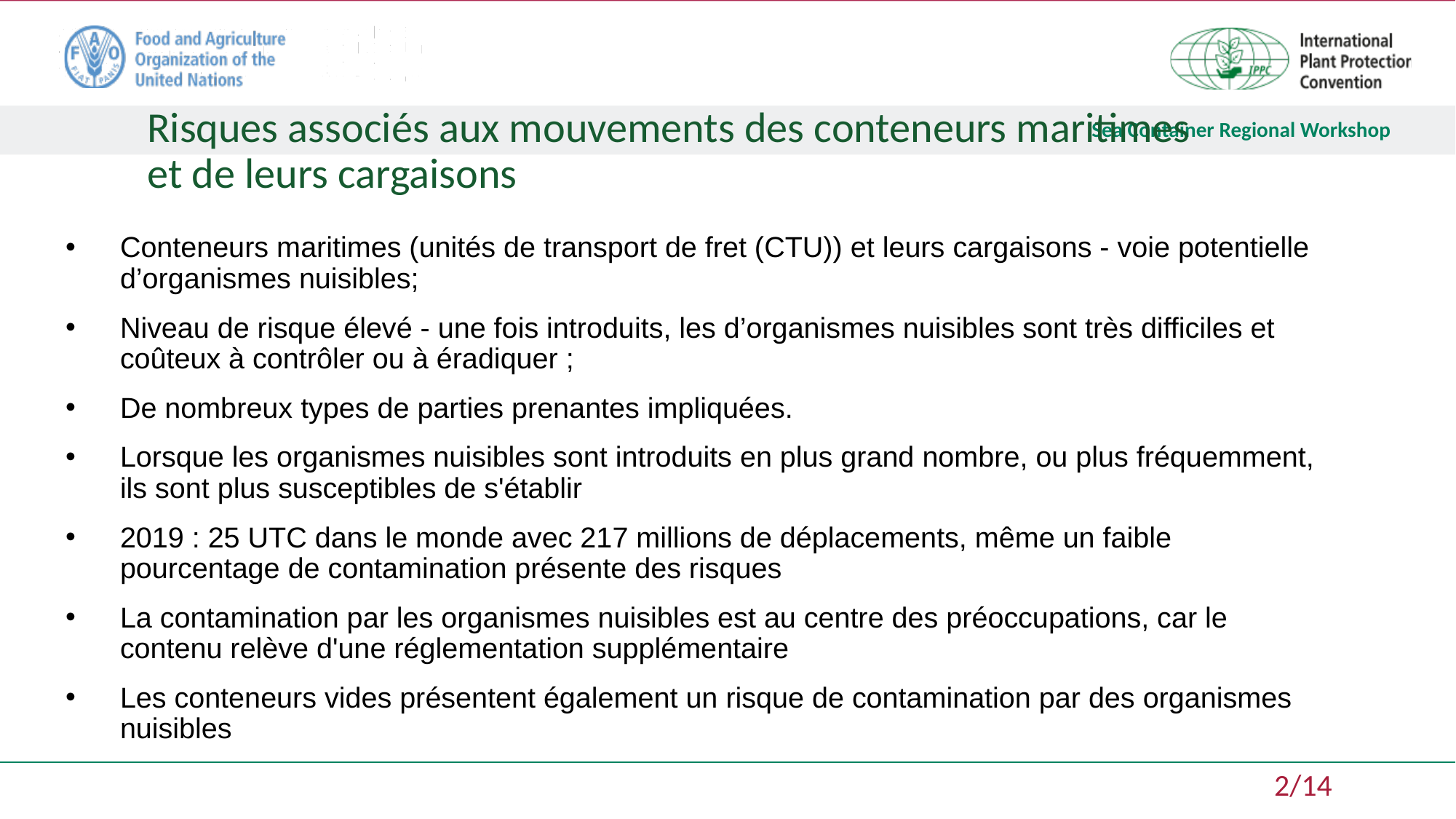

Risques associés aux mouvements des conteneurs maritimes
et de leurs cargaisons
Conteneurs maritimes (unités de transport de fret (CTU)) et leurs cargaisons - voie potentielle d’organismes nuisibles;
Niveau de risque élevé - une fois introduits, les d’organismes nuisibles sont très difficiles et coûteux à contrôler ou à éradiquer ;
De nombreux types de parties prenantes impliquées.
Lorsque les organismes nuisibles sont introduits en plus grand nombre, ou plus fréquemment, ils sont plus susceptibles de s'établir
2019 : 25 UTC dans le monde avec 217 millions de déplacements, même un faible pourcentage de contamination présente des risques
La contamination par les organismes nuisibles est au centre des préoccupations, car le contenu relève d'une réglementation supplémentaire
Les conteneurs vides présentent également un risque de contamination par des organismes nuisibles